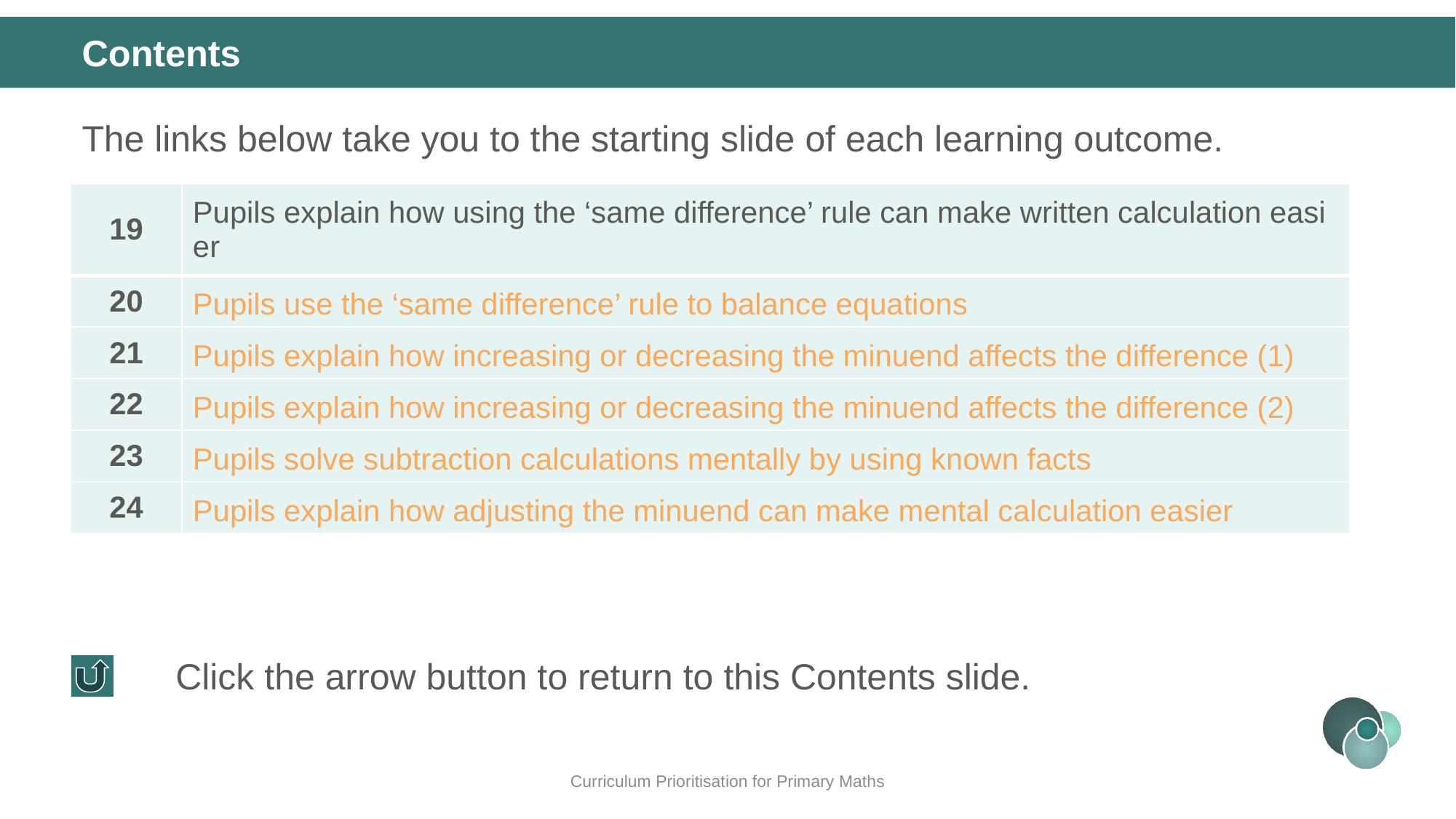

Contents
The links below take you to the starting slide of each learning outcome.
| 19 | Pupils explain how using the ‘same difference’ rule can make written calculation easier (2) |
| --- | --- |
| 20 | Pupils use the ‘same difference’ rule to balance equations |
| 21 | Pupils explain how increasing or decreasing the minuend affects the difference (1) |
| 22 | Pupils explain how increasing or decreasing the minuend affects the difference (2) |
| 23 | Pupils solve subtraction calculations mentally by using known facts |
| 24 | Pupils explain how adjusting the minuend can make mental calculation easier |
Click the arrow button to return to this Contents slide.

Curriculum Prioritisation for Primary Maths